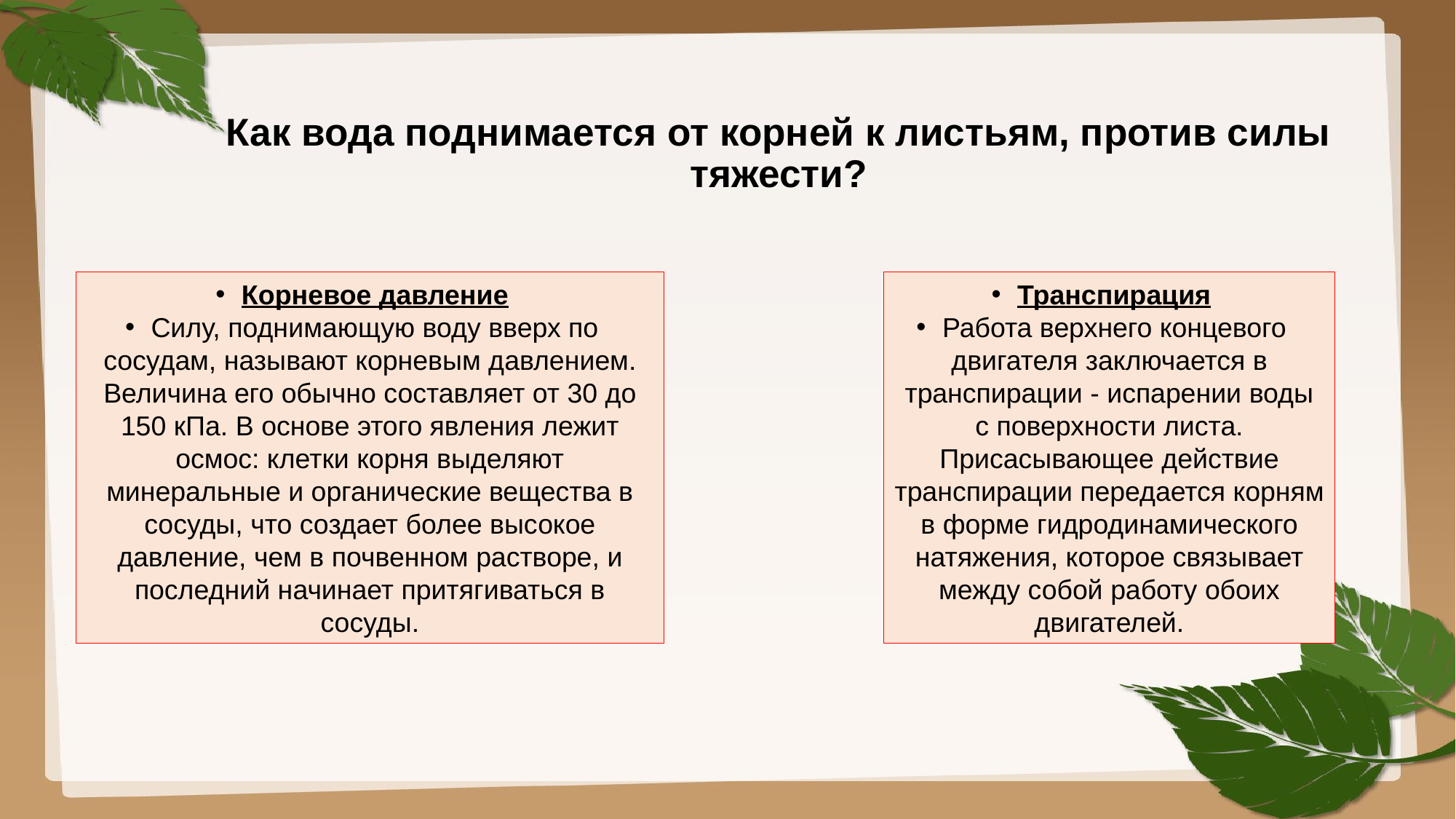

# Как вода поднимается от корней к листьям, против силы тяжести?
Корневое давление
Силу, поднимающую воду вверх по сосудам, называют корневым давлением. Величина его обычно составляет от 30 до 150 кПа. В основе этого явления лежит осмос: клетки корня выделяют минеральные и органические вещества в сосуды, что создает более высокое давление, чем в почвенном растворе, и последний начинает притягиваться в сосуды.
Транспирация
Работа верхнего концевого двигателя заключается в транспирации - испарении воды с поверхности листа. Присасывающее действие транспирации передается корням в форме гидродинамического натяжения, которое связывает между собой работу обоих двигателей.